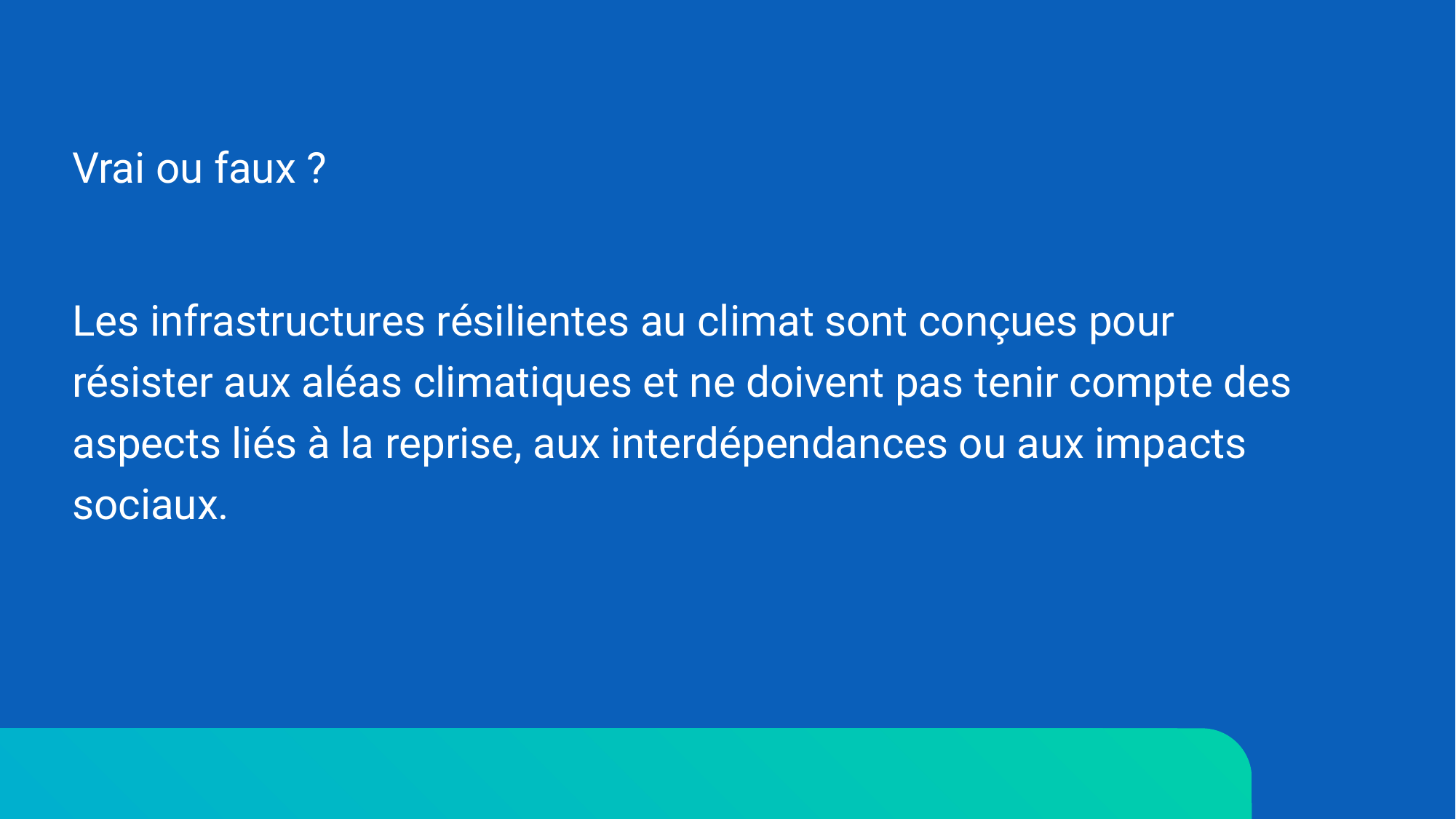

Vrai ou faux ?

Les infrastructures résilientes au climat sont conçues pour résister aux aléas climatiques et ne doivent pas tenir compte des aspects liés à la reprise, aux interdépendances ou aux impacts sociaux.